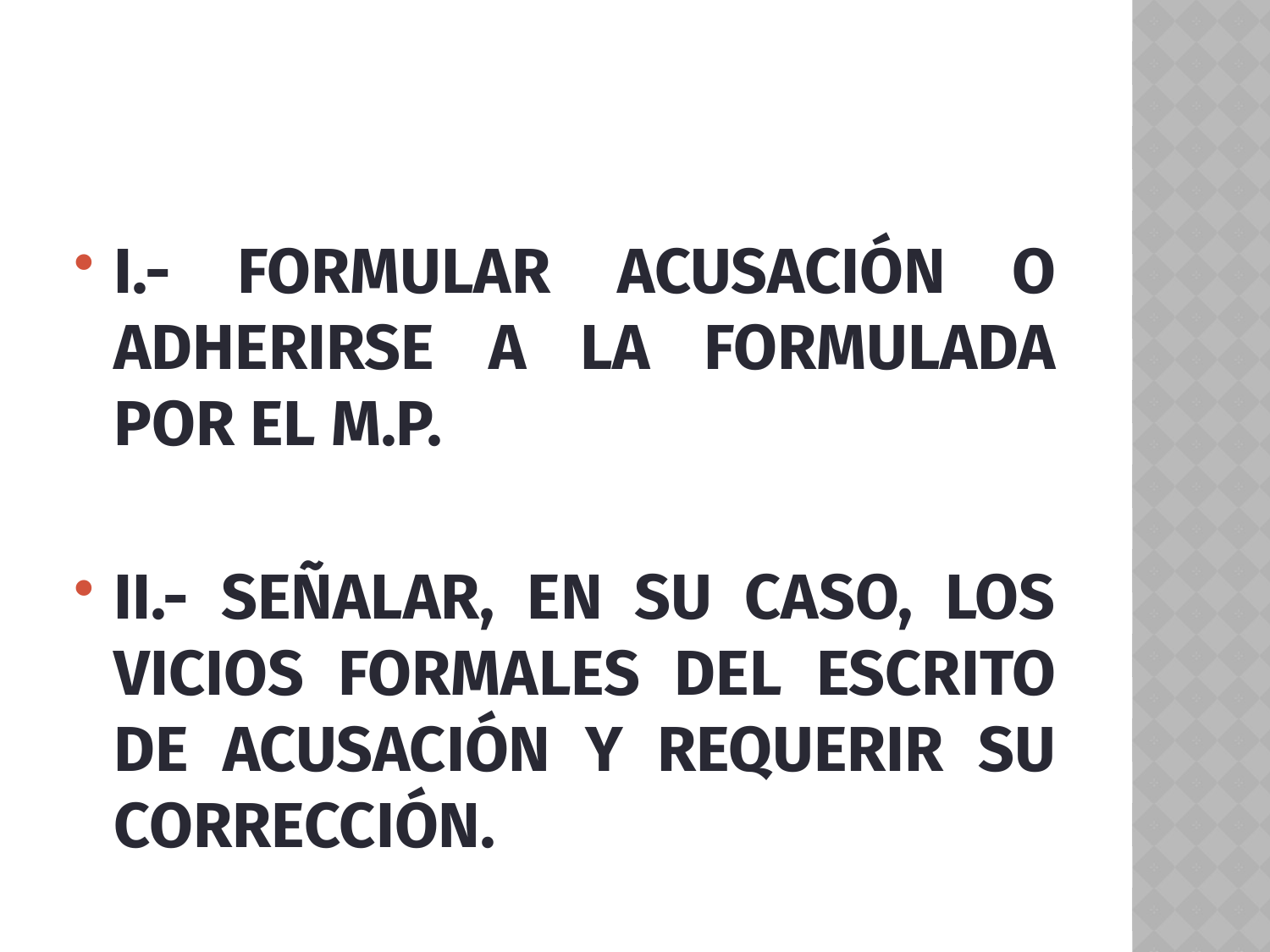

#
I.- FORMULAR ACUSACIÓN O ADHERIRSE A LA FORMULADA POR EL M.P.

II.- SEÑALAR, EN SU CASO, LOS VICIOS FORMALES DEL ESCRITO DE ACUSACIÓN Y REQUERIR SU CORRECCIÓN.